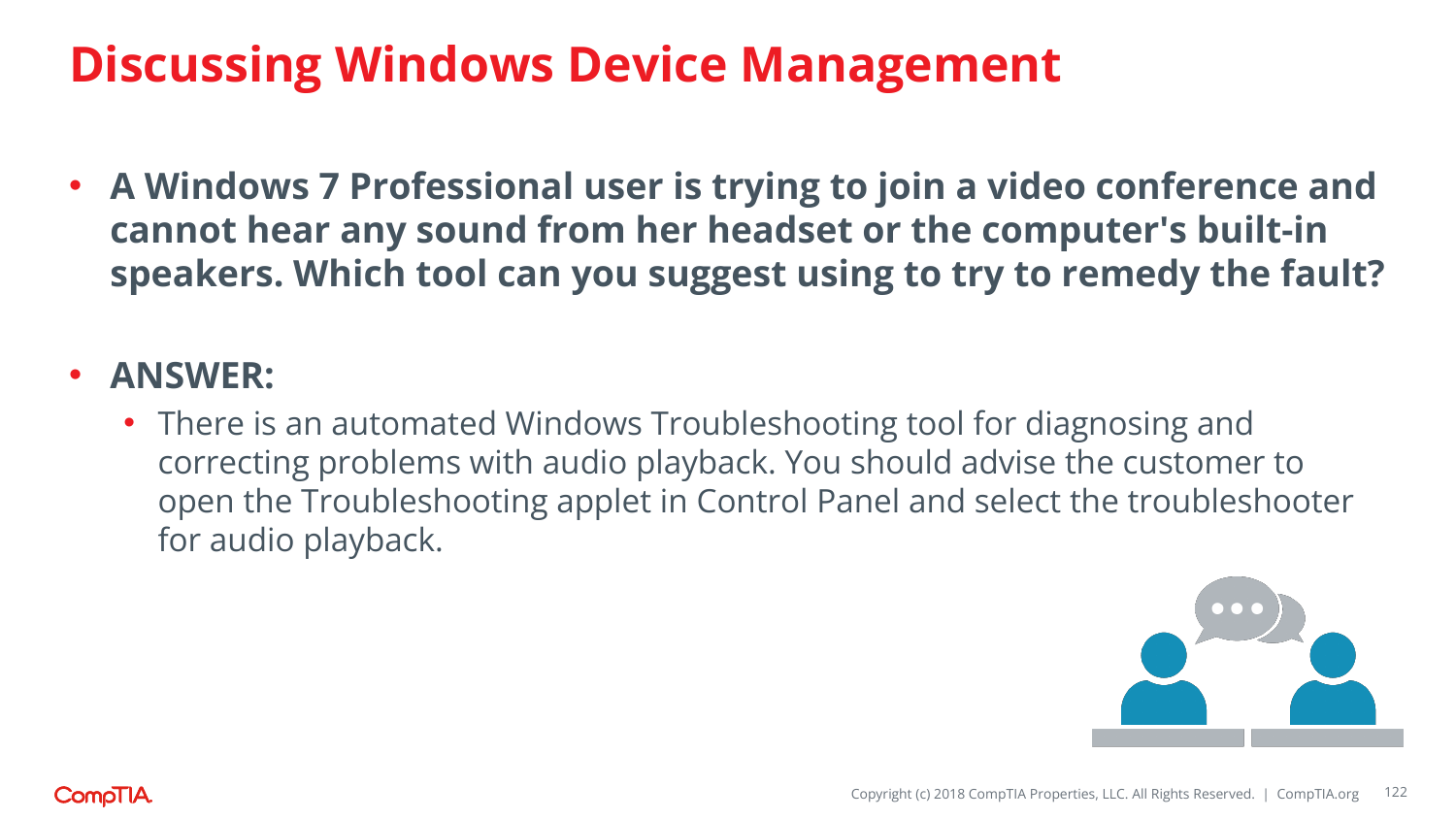

# Discussing Windows Device Management
A Windows 7 Professional user is trying to join a video conference and cannot hear any sound from her headset or the computer's built-in speakers. Which tool can you suggest using to try to remedy the fault?

ANSWER:
There is an automated Windows Troubleshooting tool for diagnosing and correcting problems with audio playback. You should advise the customer to open the Troubleshooting applet in Control Panel and select the troubleshooter for audio playback.
122